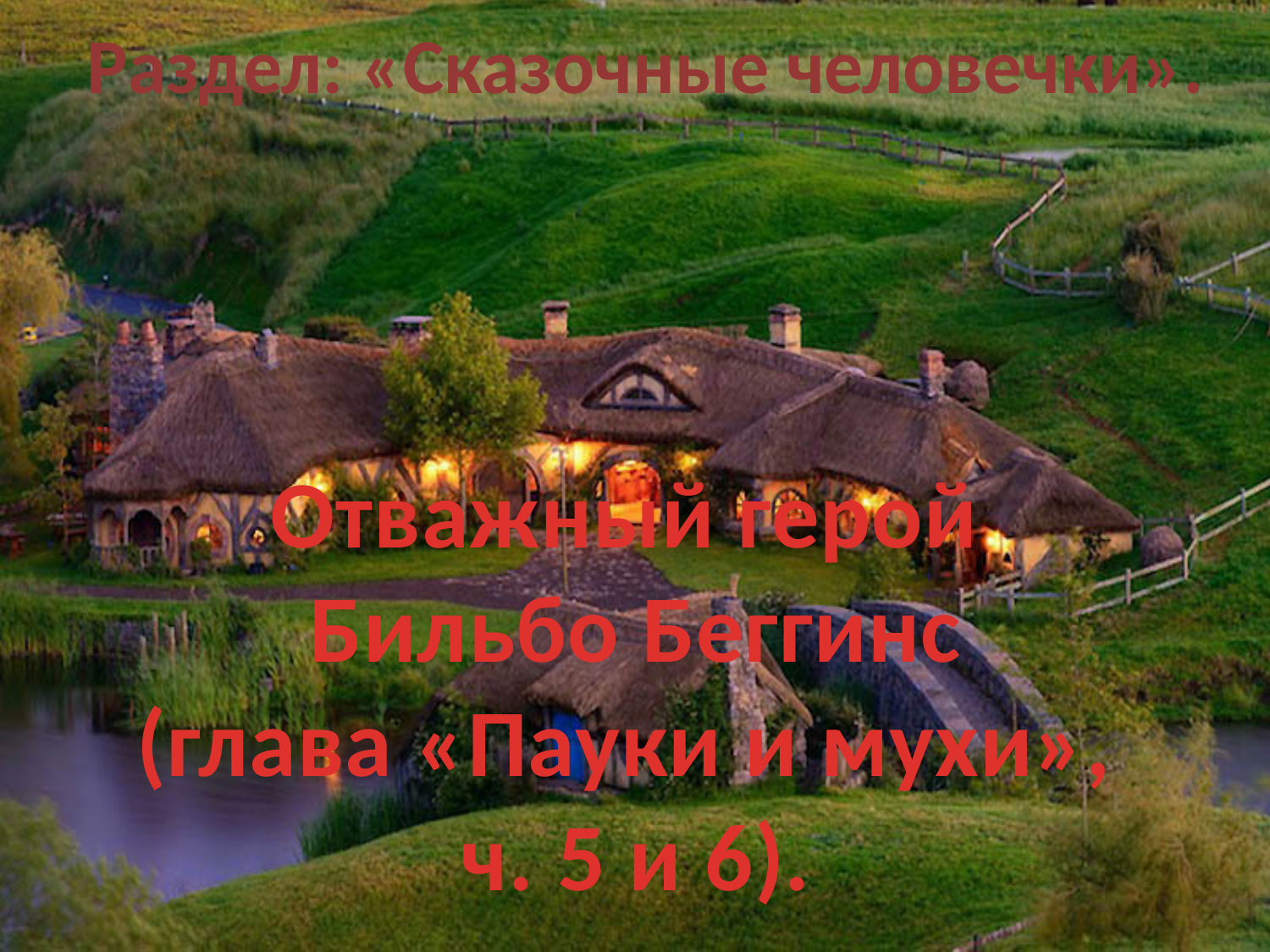

Раздел: «Сказочные человечки».
Отважный герой
Бильбо Беггинс
(глава «Пауки и мухи»,
ч. 5 и 6).